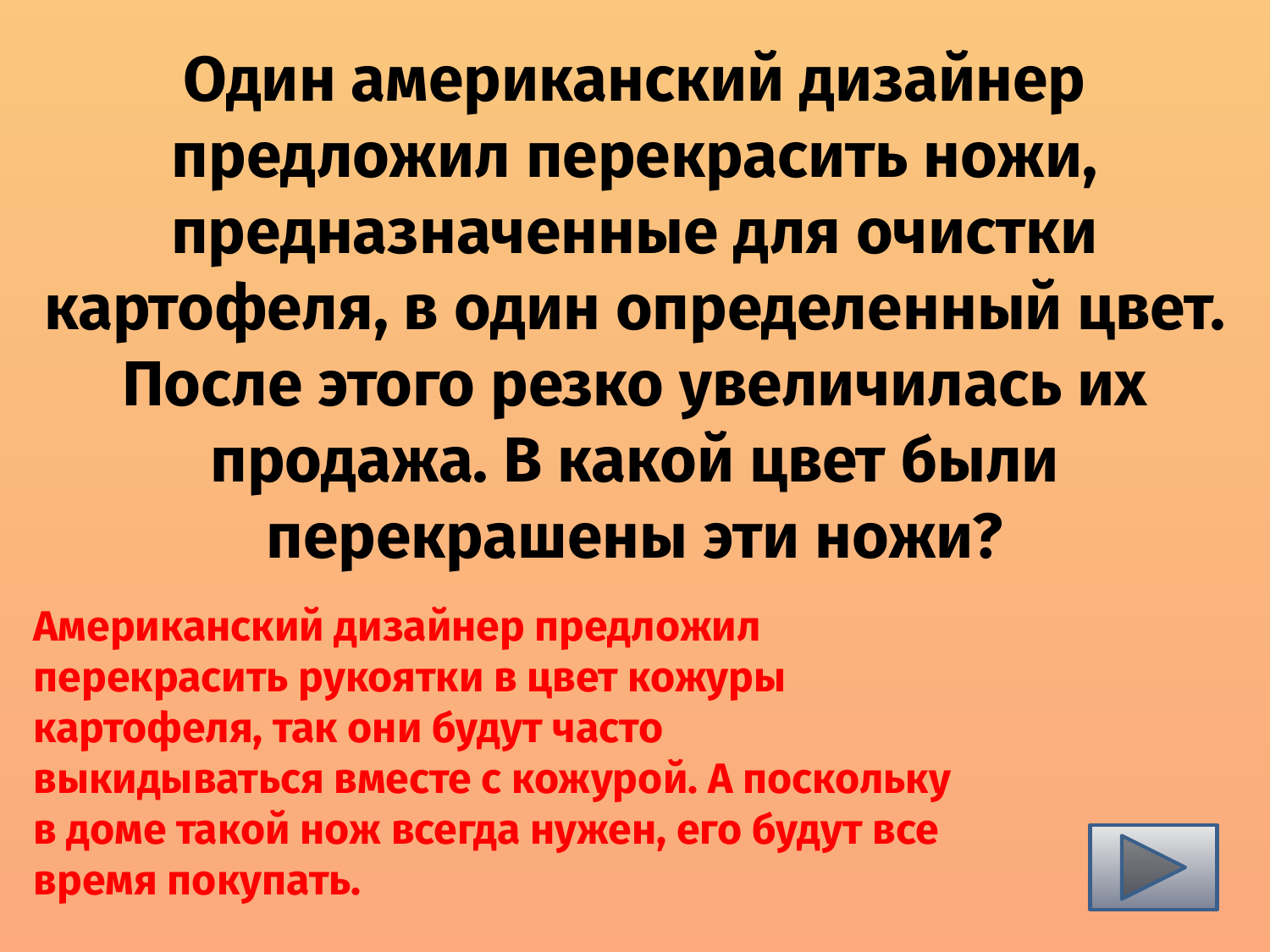

Один американский дизайнер предложил перекрасить ножи, предназначенные для очистки картофеля, в один определенный цвет. После этого резко увеличилась их продажа. В какой цвет были перекрашены эти ножи?
Американский дизайнер предложил перекрасить рукоятки в цвет кожуры картофеля, так они будут часто выкидываться вместе с кожурой. А поскольку в доме такой нож всегда нужен, его будут все время покупать.